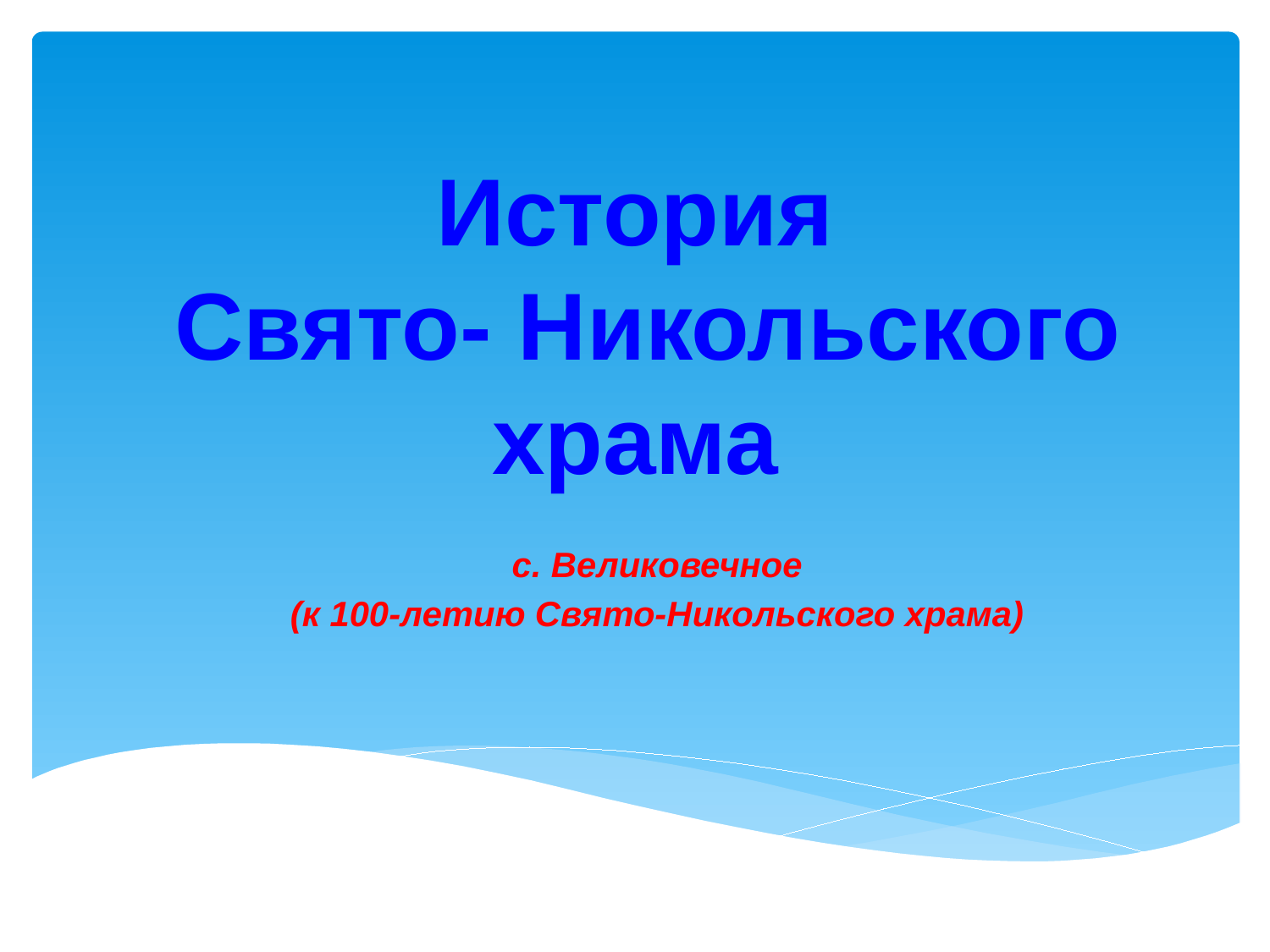

# История Свято- Никольского храма
с. Великовечное
(к 100-летию Свято-Никольского храма)